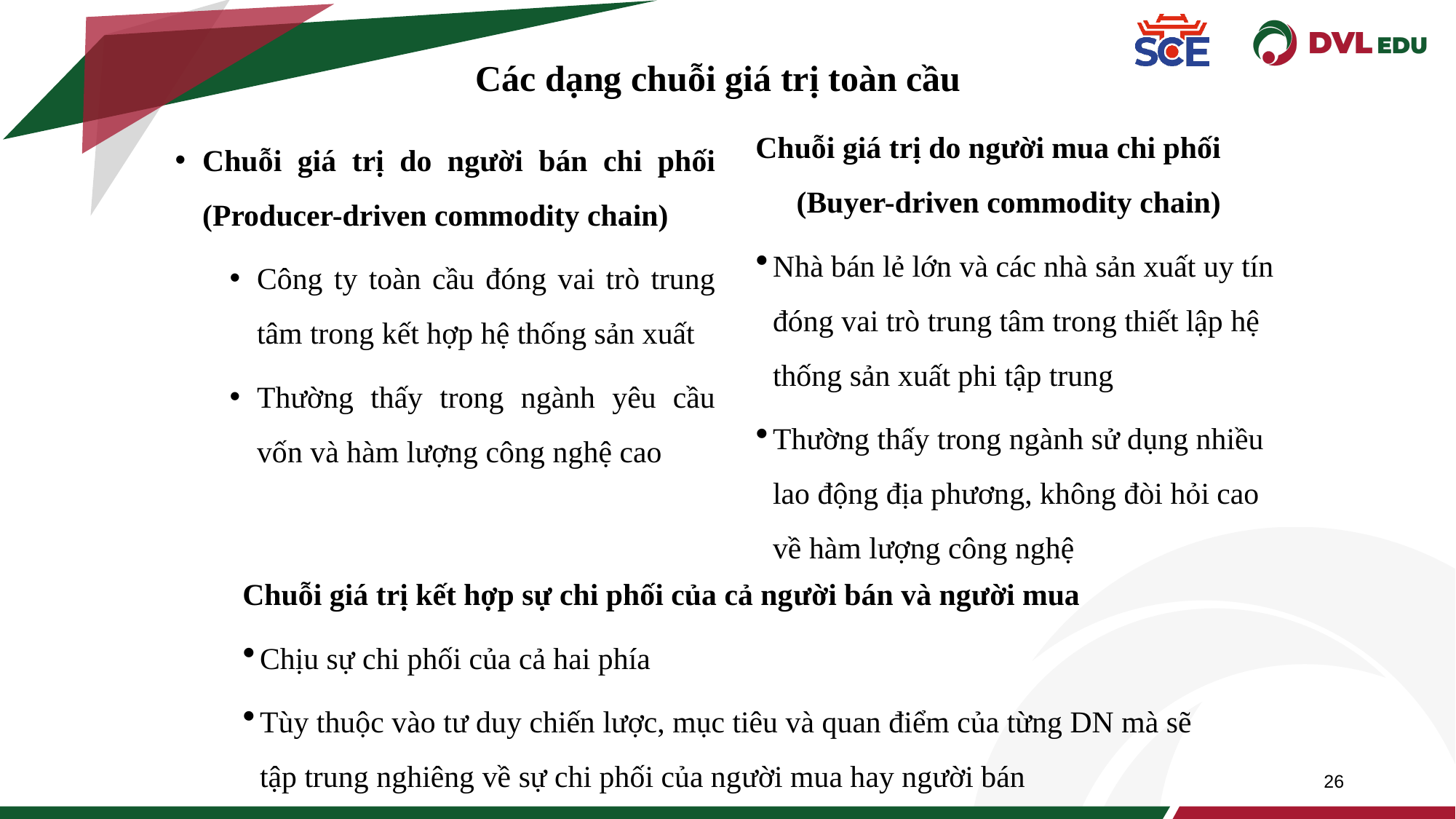

Các dạng chuỗi giá trị toàn cầu
Chuỗi giá trị do người mua chi phối (Buyer-driven commodity chain)
Nhà bán lẻ lớn và các nhà sản xuất uy tín đóng vai trò trung tâm trong thiết lập hệ thống sản xuất phi tập trung
Thường thấy trong ngành sử dụng nhiều lao động địa phương, không đòi hỏi cao về hàm lượng công nghệ
Chuỗi giá trị do người bán chi phối (Producer-driven commodity chain)
Công ty toàn cầu đóng vai trò trung tâm trong kết hợp hệ thống sản xuất
Thường thấy trong ngành yêu cầu vốn và hàm lượng công nghệ cao

Chuỗi giá trị kết hợp sự chi phối của cả người bán và người mua
Chịu sự chi phối của cả hai phía
Tùy thuộc vào tư duy chiến lược, mục tiêu và quan điểm của từng DN mà sẽ tập trung nghiêng về sự chi phối của người mua hay người bán
26